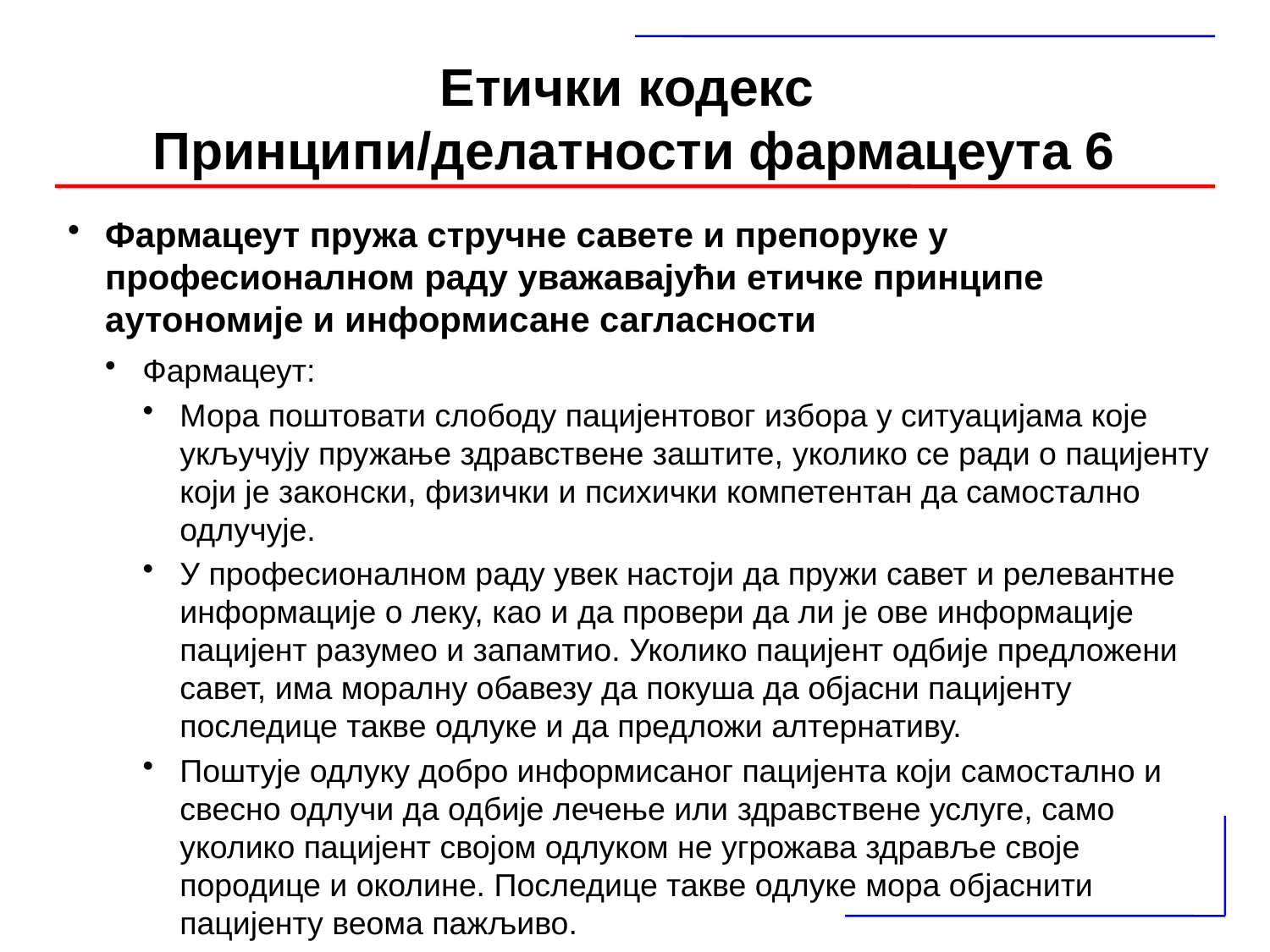

Етички кодекс
Принципи/делатности фармацеута 6
Фармацеут пружа стручне савете и препоруке у професионалном раду уважавајући етичке принципе аутономије и информисане сагласности

Фармацеут:
Мора поштовати слободу пацијентовог избора у ситуацијама које укључују пружање здравствене заштите, уколико се ради о пацијенту који је законски, физички и психички компетентан да самостално одлучује.
У професионалном раду увек настоји да пружи савет и релевантне информације о леку, као и да провери да ли је ове информације пацијент разумео и запамтио. Уколико пацијент одбије предложени савет, има моралну обавезу да покуша да објасни пацијенту последице такве одлуке и да предложи алтернативу.
Поштује одлуку добро информисаног пацијента који самостално и свесно одлучи да одбије лечење или здравствене услуге, само уколико пацијент својом одлуком не угрожава здравље своје породице и околине. Последице такве одлуке мора објаснити пацијенту веома пажљиво.